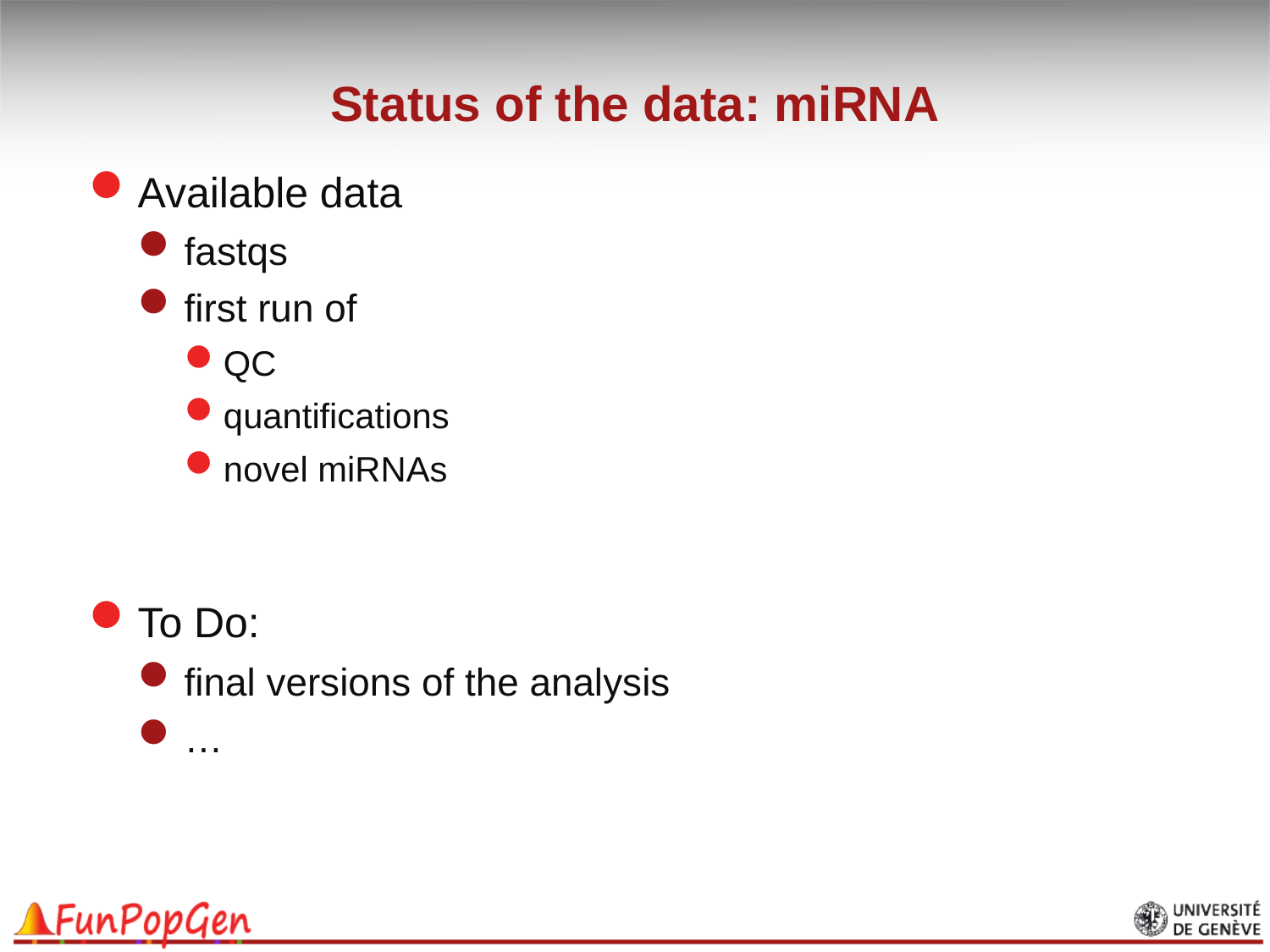

# Status of the data: miRNA
Available data
fastqs
first run of
QC
quantifications
novel miRNAs

To Do:
final versions of the analysis
…